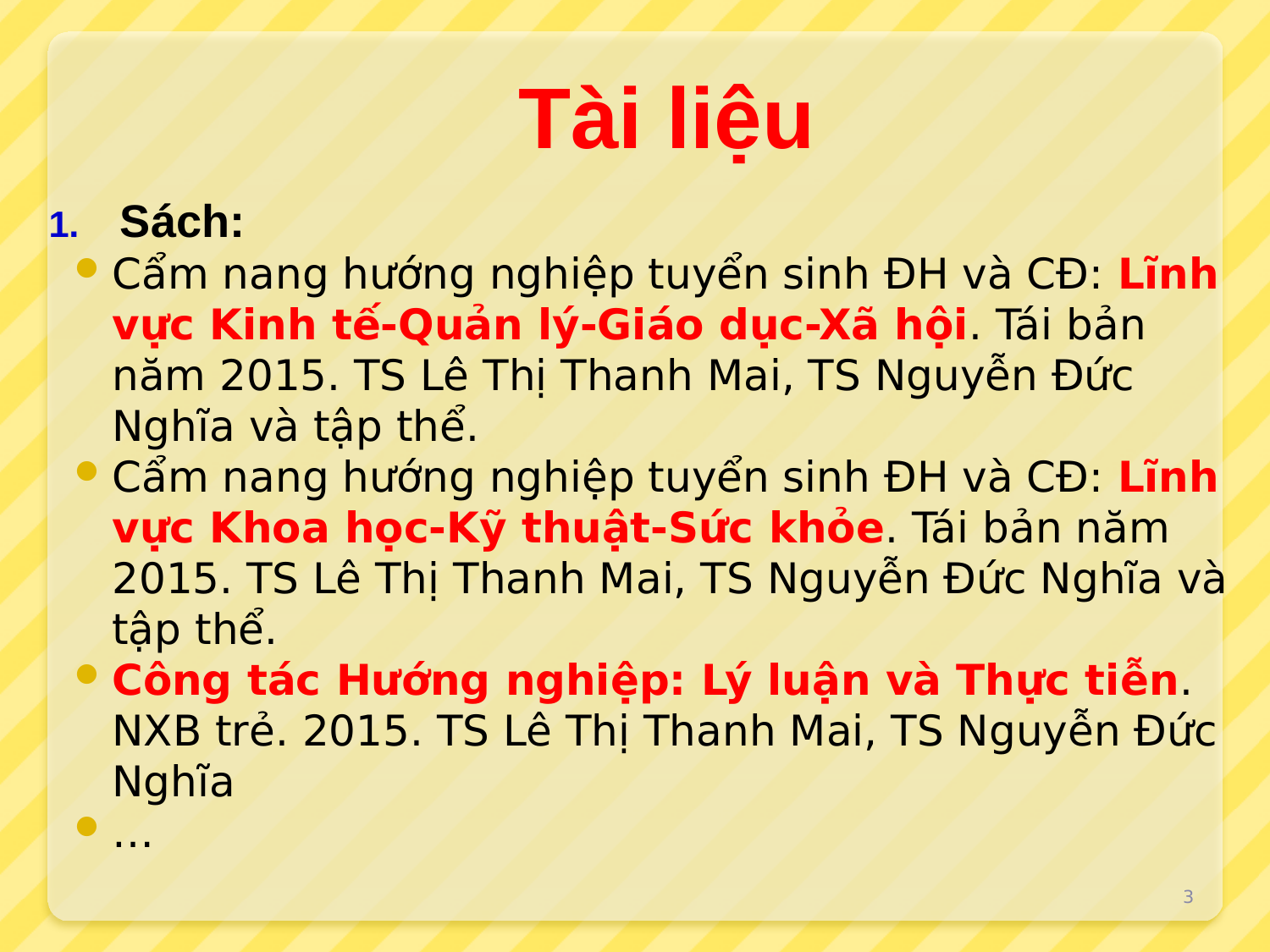

# Tài liệu
Sách:
Cẩm nang hướng nghiệp tuyển sinh ĐH và CĐ: Lĩnh vực Kinh tế-Quản lý-Giáo dục-Xã hội. Tái bản năm 2015. TS Lê Thị Thanh Mai, TS Nguyễn Đức Nghĩa và tập thể.
Cẩm nang hướng nghiệp tuyển sinh ĐH và CĐ: Lĩnh vực Khoa học-Kỹ thuật-Sức khỏe. Tái bản năm 2015. TS Lê Thị Thanh Mai, TS Nguyễn Đức Nghĩa và tập thể.
Công tác Hướng nghiệp: Lý luận và Thực tiễn. NXB trẻ. 2015. TS Lê Thị Thanh Mai, TS Nguyễn Đức Nghĩa
…
3